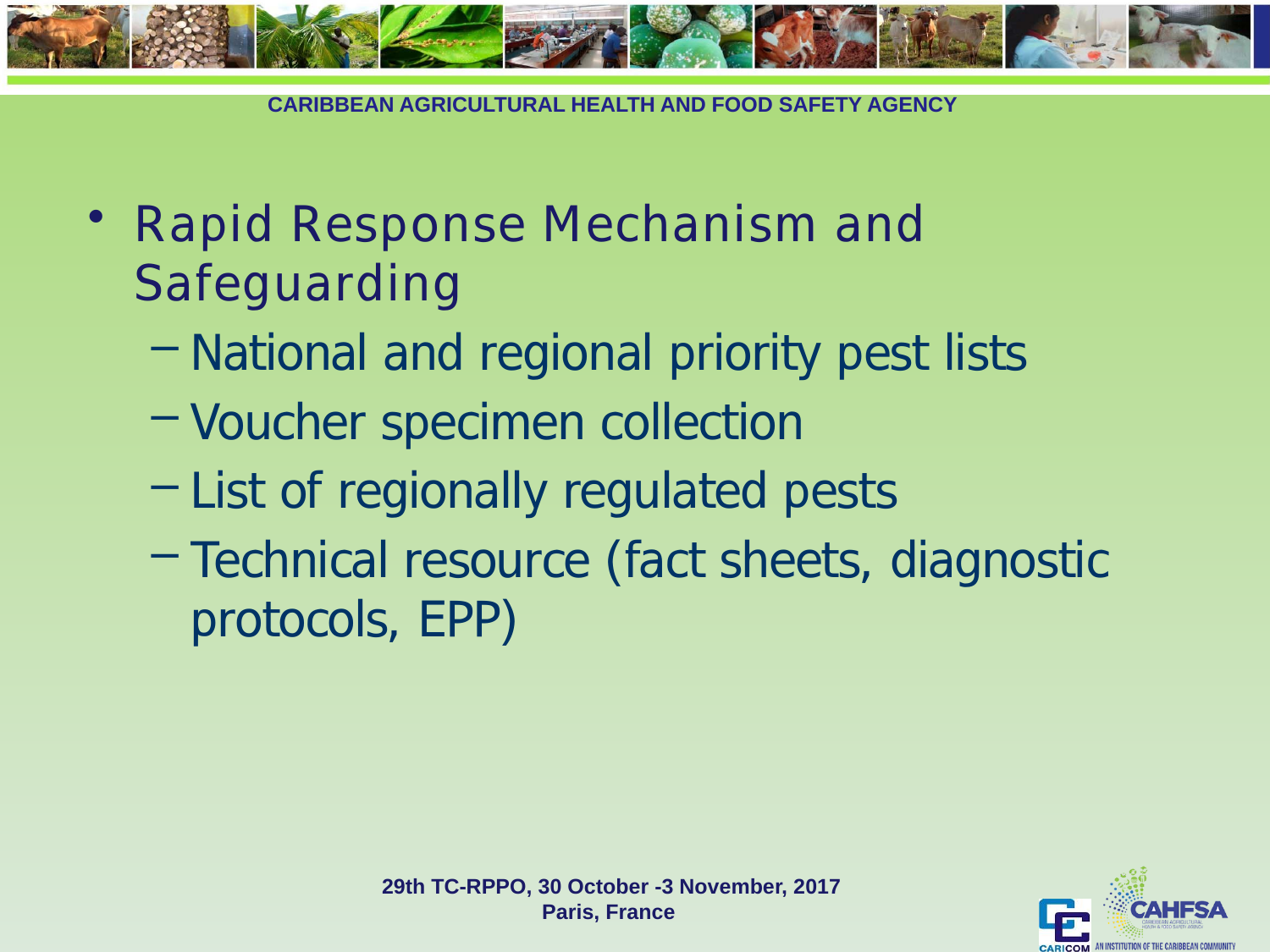

Rapid Response Mechanism and Safeguarding
National and regional priority pest lists
Voucher specimen collection
List of regionally regulated pests
Technical resource (fact sheets, diagnostic protocols, EPP)